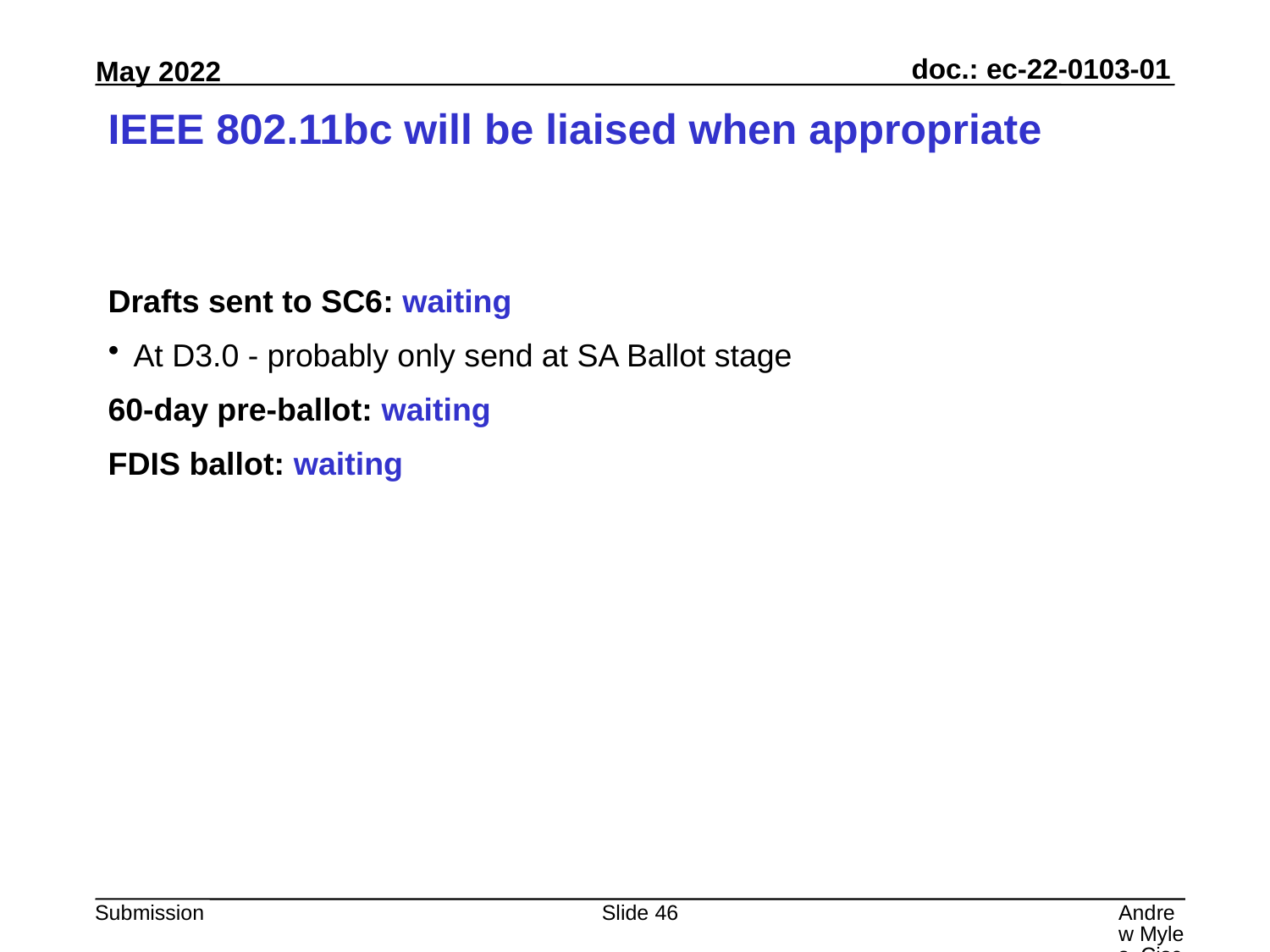

# IEEE 802.11bc will be liaised when appropriate
Drafts sent to SC6: waiting
At D3.0 - probably only send at SA Ballot stage
60-day pre-ballot: waiting
FDIS ballot: waiting
Slide 46
Andrew Myles, Cisco